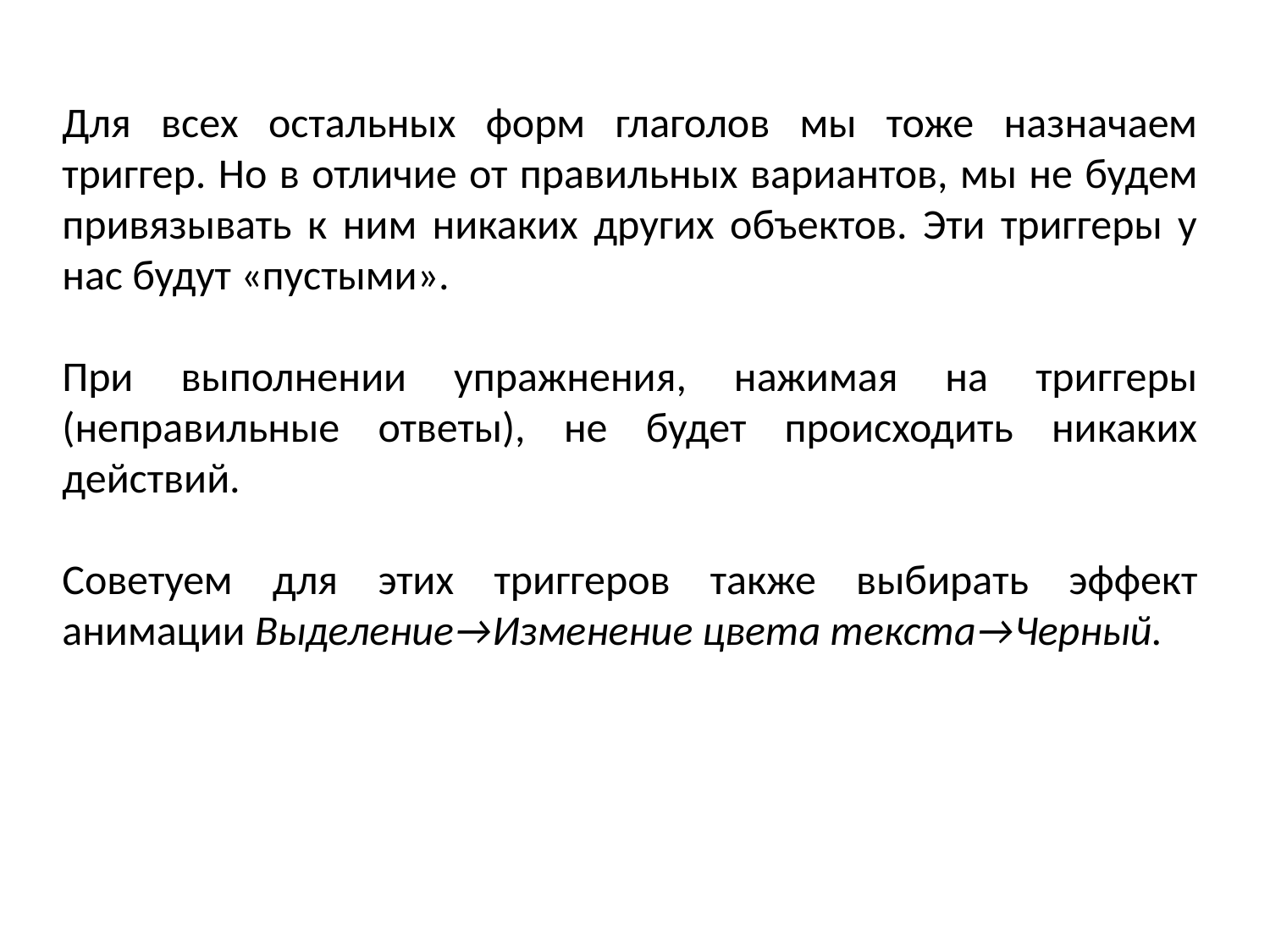

Для всех остальных форм глаголов мы тоже назначаем триггер. Но в отличие от правильных вариантов, мы не будем привязывать к ним никаких других объектов. Эти триггеры у нас будут «пустыми».

При выполнении упражнения, нажимая на триггеры (неправильные ответы), не будет происходить никаких действий.

Советуем для этих триггеров также выбирать эффект анимации Выделение→Изменение цвета текста→Черный.